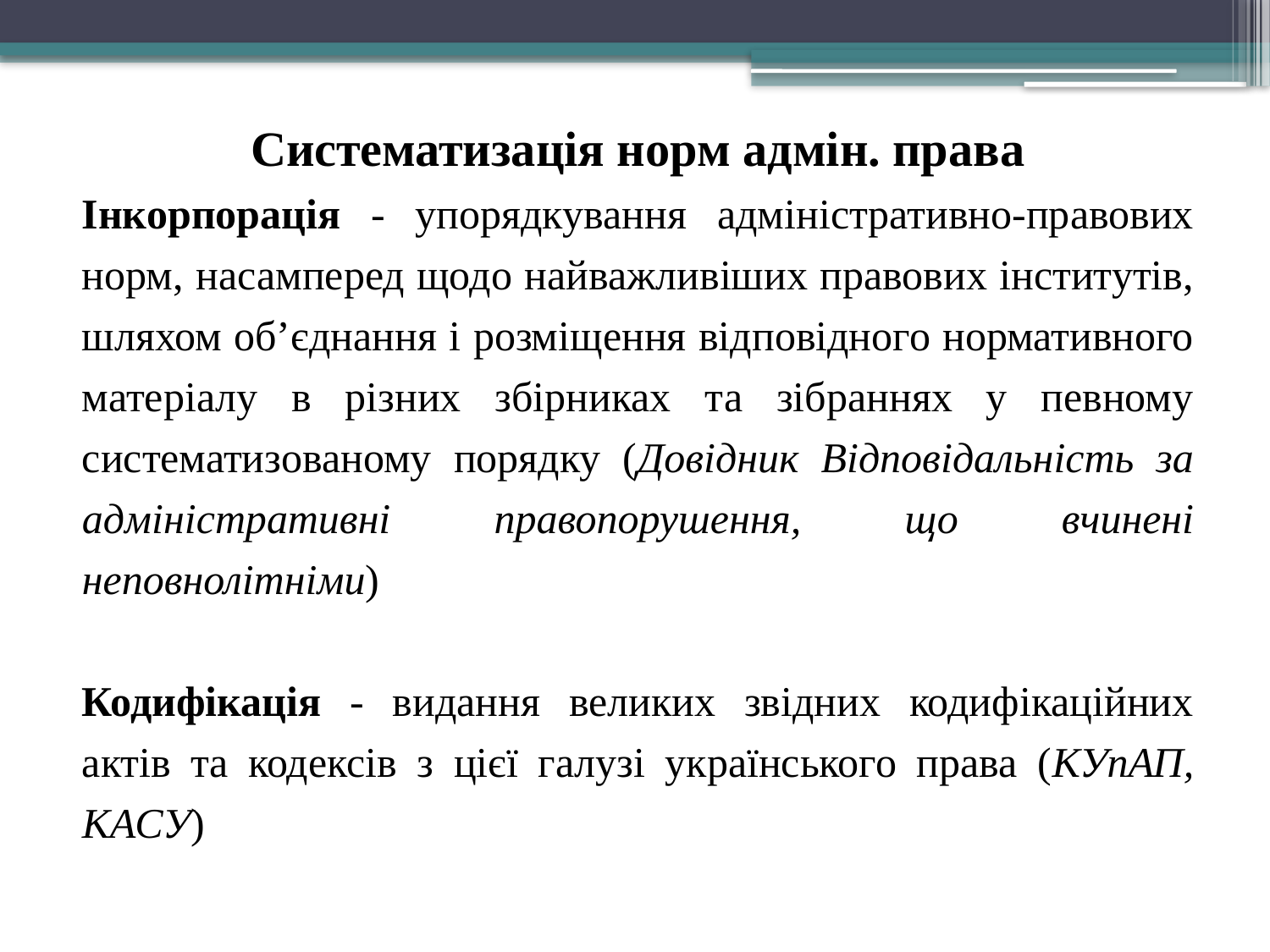

Систематизація норм адмін. права
Інкорпорація - упорядкування адміністративно-правових норм, насамперед щодо найважливіших правових інститутів, шляхом об’єднання і розміщення відповідного нормативного матеріалу в різних збірниках та зібраннях у певному систематизованому порядку (Довідник Відповідальність за адміністративні правопорушення, що вчинені неповнолітніми)

Кодифікація - видання великих звідних кодифікаційних актів та кодексів з цієї галузі українського права (КУпАП, КАСУ)